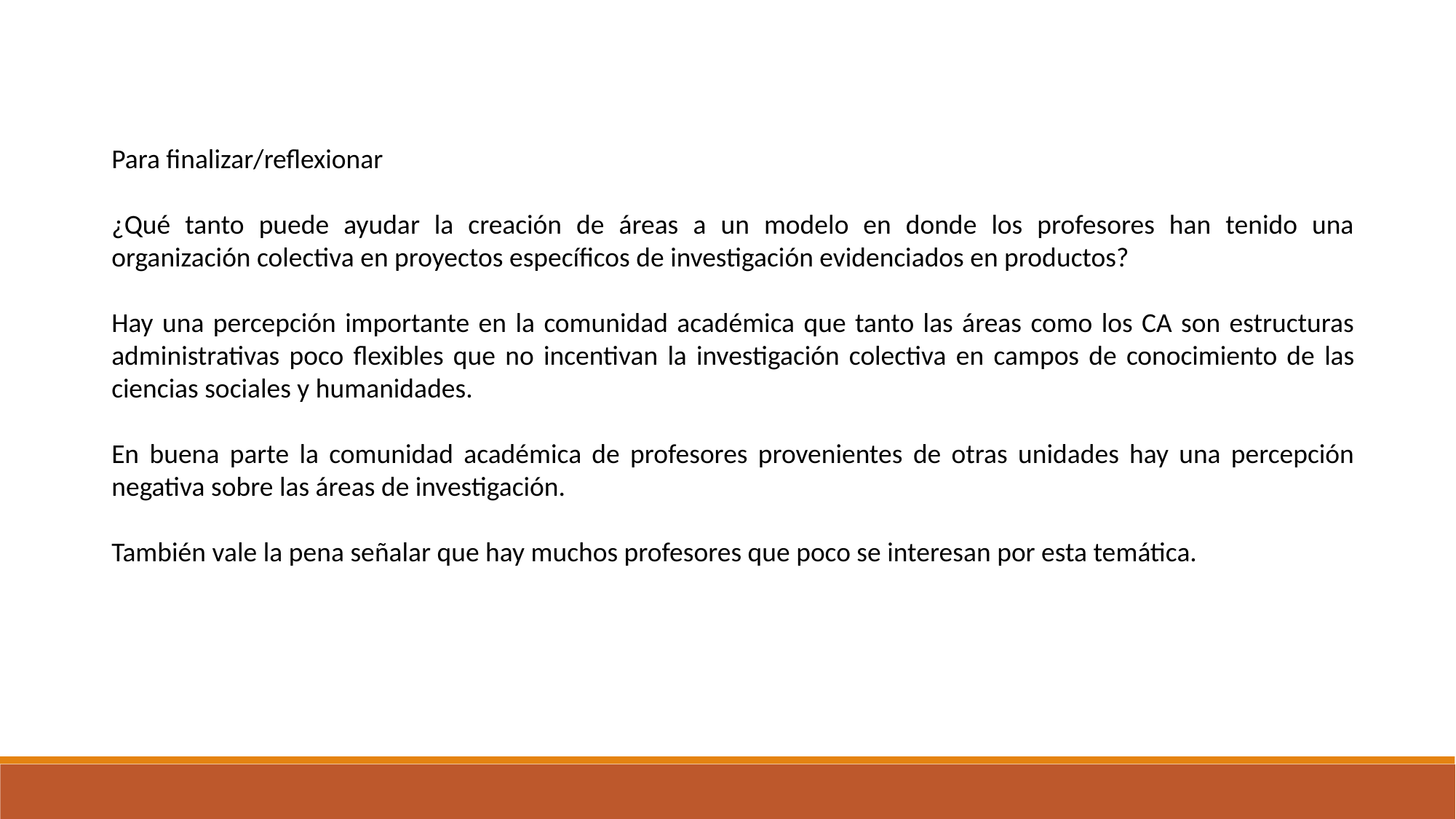

Para finalizar/reflexionar

¿Qué tanto puede ayudar la creación de áreas a un modelo en donde los profesores han tenido una organización colectiva en proyectos específicos de investigación evidenciados en productos?

Hay una percepción importante en la comunidad académica que tanto las áreas como los CA son estructuras administrativas poco flexibles que no incentivan la investigación colectiva en campos de conocimiento de las ciencias sociales y humanidades.

En buena parte la comunidad académica de profesores provenientes de otras unidades hay una percepción negativa sobre las áreas de investigación.

También vale la pena señalar que hay muchos profesores que poco se interesan por esta temática.